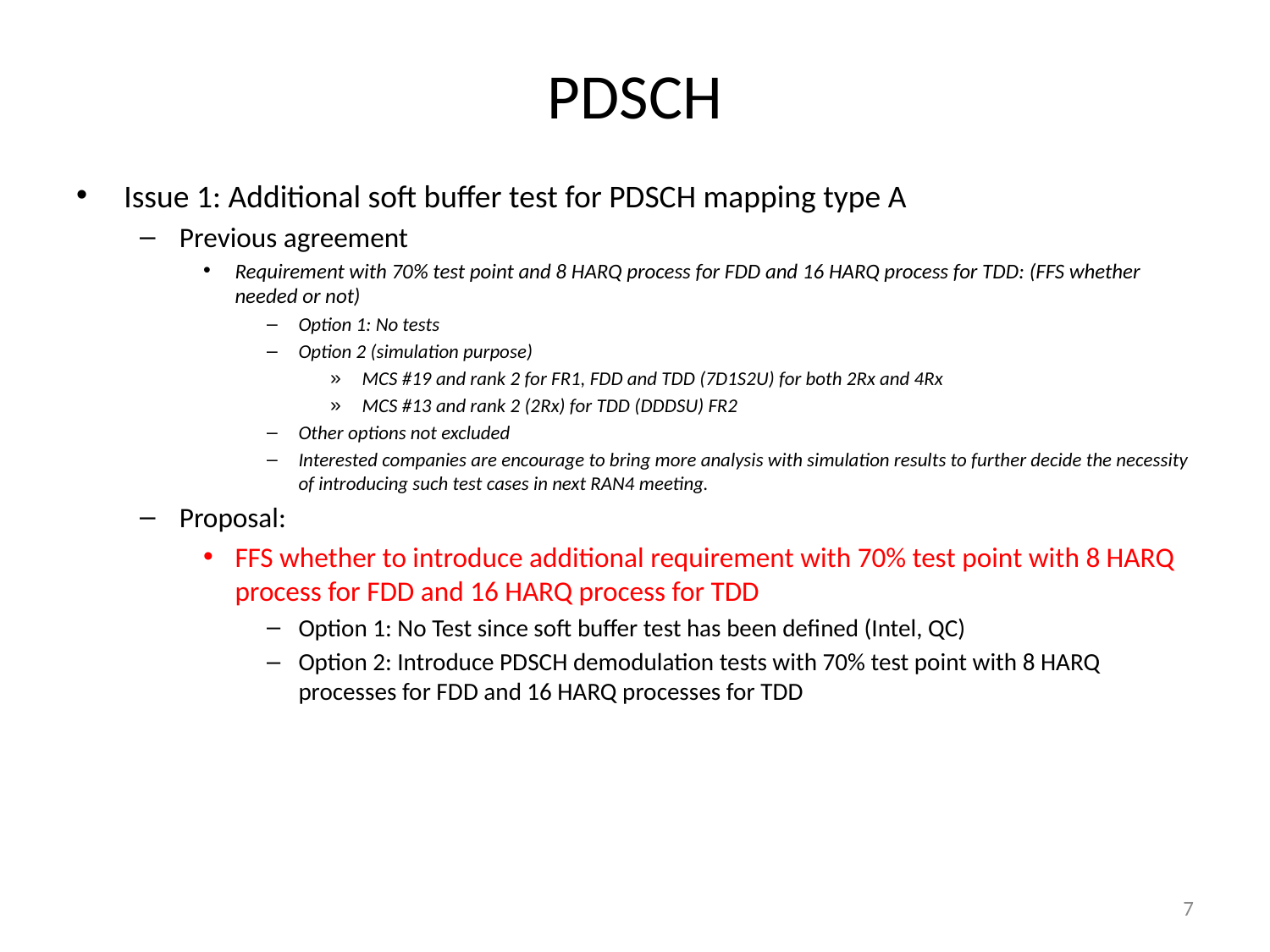

# PDSCH
Issue 1: Additional soft buffer test for PDSCH mapping type A
Previous agreement
Requirement with 70% test point and 8 HARQ process for FDD and 16 HARQ process for TDD: (FFS whether needed or not)
Option 1: No tests
Option 2 (simulation purpose)
MCS #19 and rank 2 for FR1, FDD and TDD (7D1S2U) for both 2Rx and 4Rx
MCS #13 and rank 2 (2Rx) for TDD (DDDSU) FR2
Other options not excluded
Interested companies are encourage to bring more analysis with simulation results to further decide the necessity of introducing such test cases in next RAN4 meeting.
Proposal:
FFS whether to introduce additional requirement with 70% test point with 8 HARQ process for FDD and 16 HARQ process for TDD
Option 1: No Test since soft buffer test has been defined (Intel, QC)
Option 2: Introduce PDSCH demodulation tests with 70% test point with 8 HARQ processes for FDD and 16 HARQ processes for TDD

7